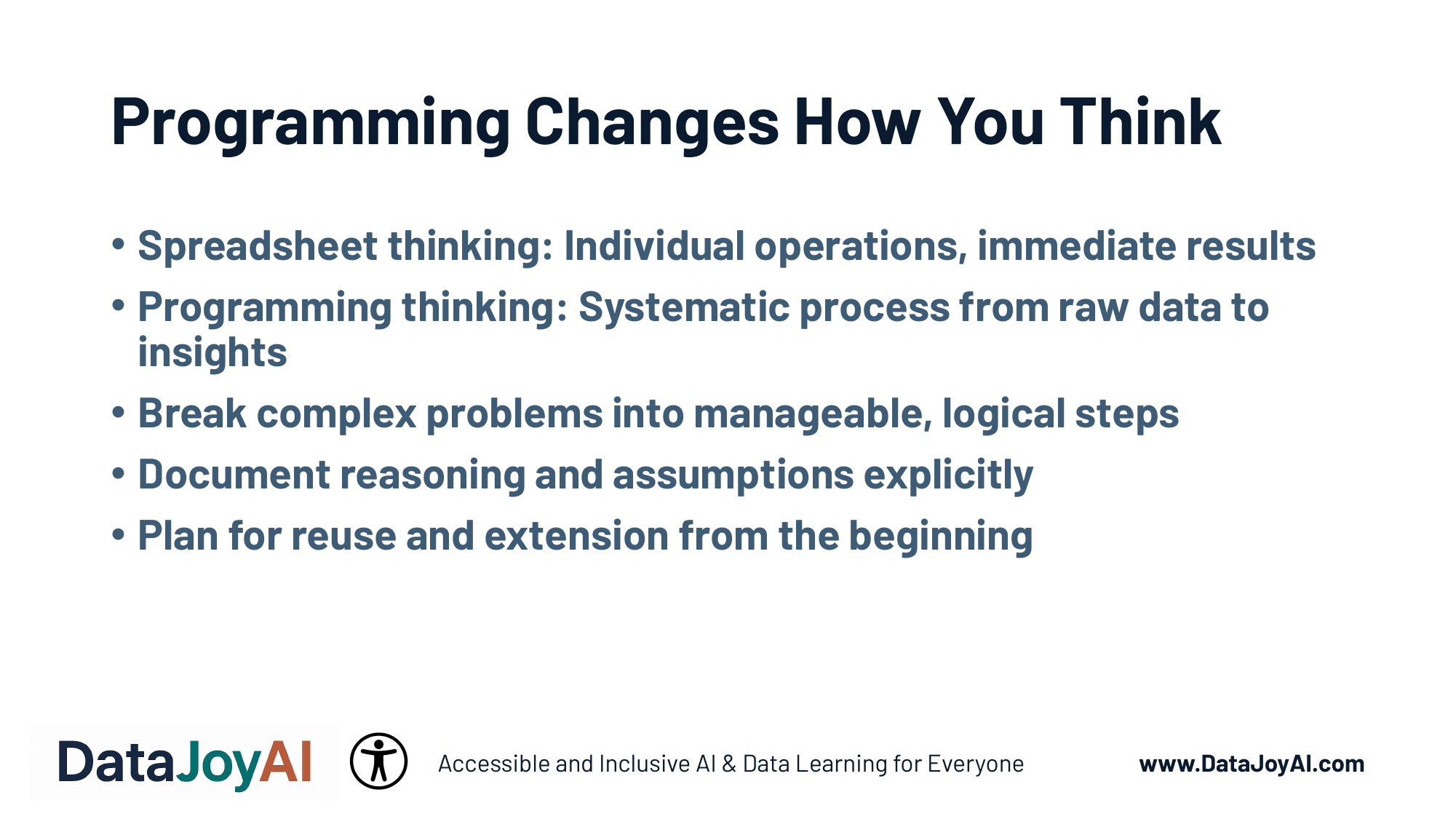

# Programming Changes How You Think
Spreadsheet thinking: Individual operations, immediate results
Programming thinking: Systematic process from raw data to insights
Break complex problems into manageable, logical steps
Document reasoning and assumptions explicitly
Plan for reuse and extension from the beginning